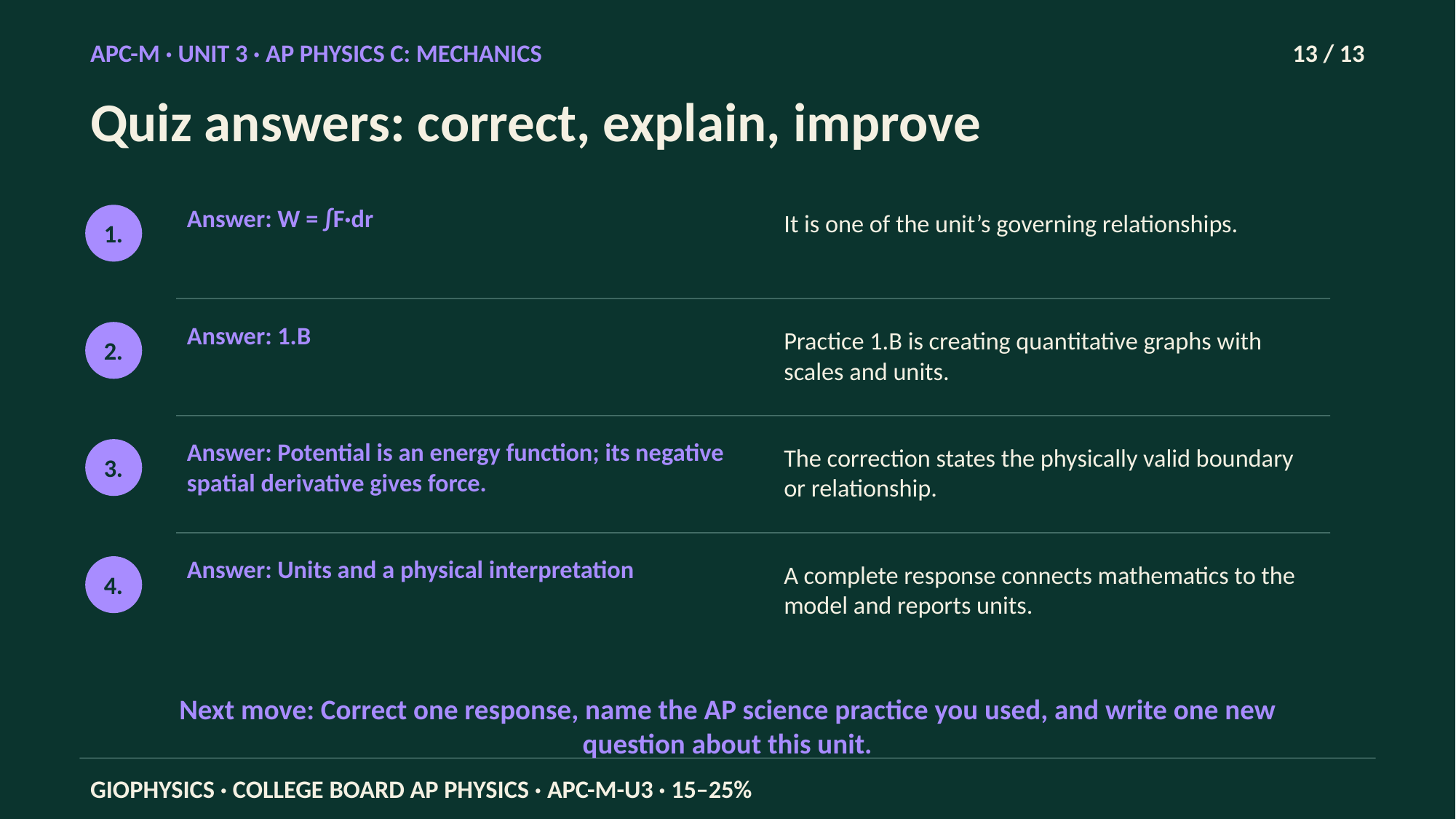

APC-M · UNIT 3 · AP PHYSICS C: MECHANICS
13 / 13
Quiz answers: correct, explain, improve
Answer: W = ∫F·dr
It is one of the unit’s governing relationships.

1.

Answer: 1.B
Practice 1.B is creating quantitative graphs with scales and units.

2.

Answer: Potential is an energy function; its negative spatial derivative gives force.
The correction states the physically valid boundary or relationship.

3.

Answer: Units and a physical interpretation
A complete response connects mathematics to the model and reports units.

4.
Next move: Correct one response, name the AP science practice you used, and write one new question about this unit.

GIOPHYSICS · COLLEGE BOARD AP PHYSICS · APC-M-U3 · 15–25%